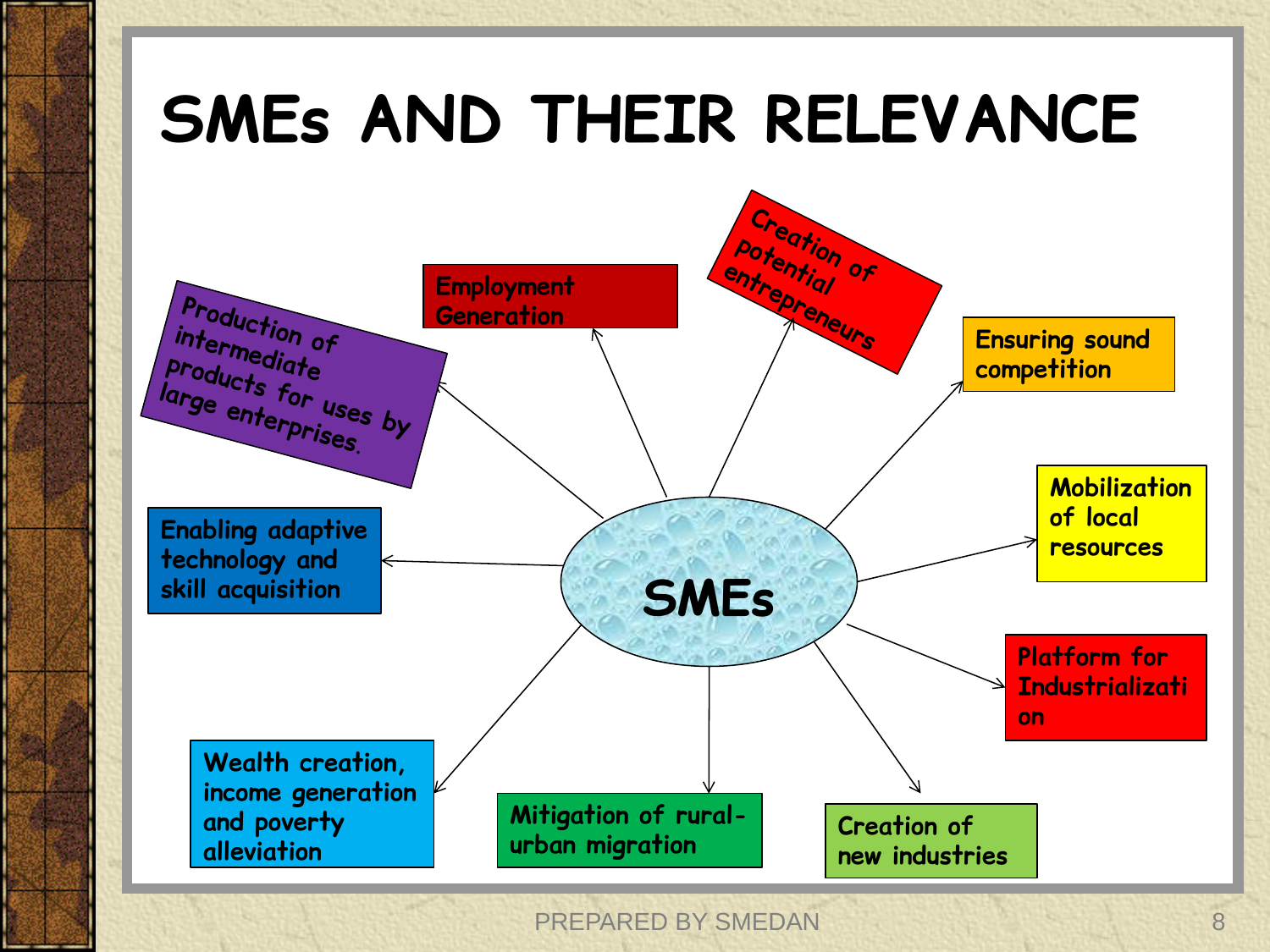

# SMEs AND THEIR RELEVANCE

Creation of potential entrepreneurs
Employment Generation
Production of intermediate products for uses by large enterprises.
Ensuring sound competition
Mobilization of local resources

SMEs
Enabling adaptive technology and skill acquisition
Platform for Industrialization
Wealth creation, income generation and poverty alleviation
Mitigation of rural-urban migration
Creation of new industries
PREPARED BY SMEDAN
8